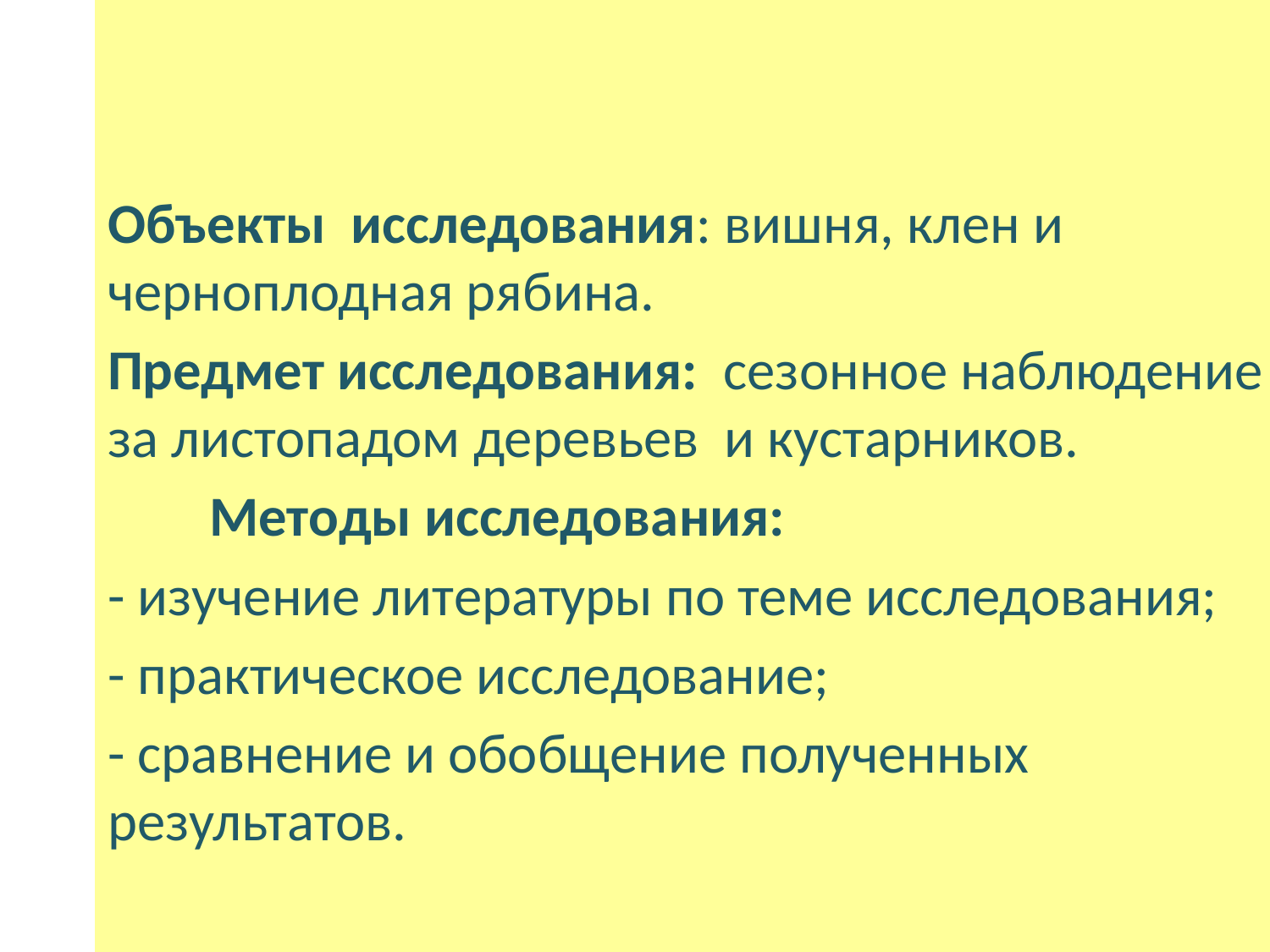

Объекты  исследования: вишня, клен и черноплодная рябина.
Предмет исследования:  сезонное наблюдение за листопадом деревьев  и кустарников.
        Методы исследования:
- изучение литературы по теме исследования;
- практическое исследование;
- сравнение и обобщение полученных результатов.